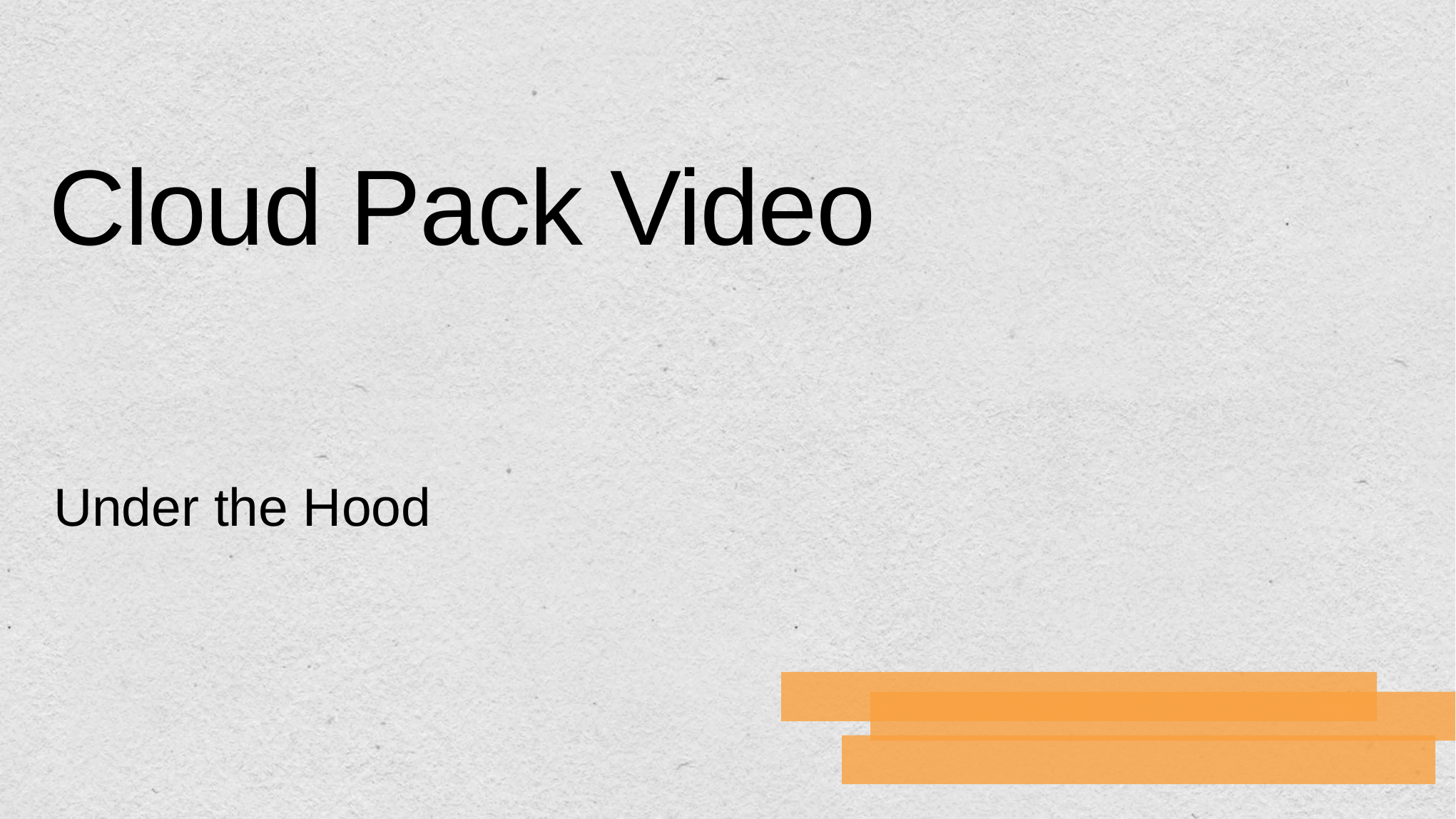

# Cloud Pack Video
Under the Hood